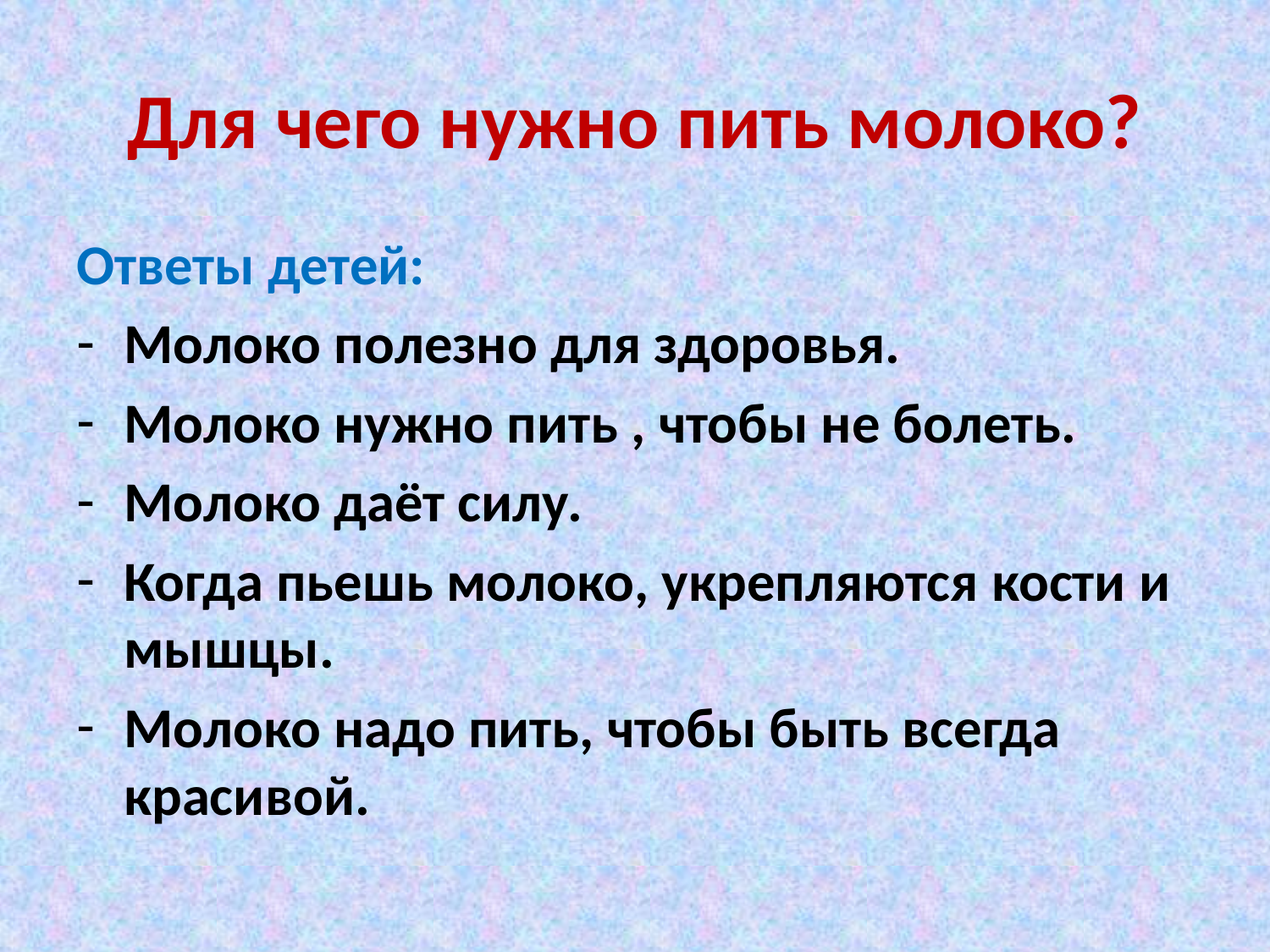

# Для чего нужно пить молоко?
Ответы детей:
Молоко полезно для здоровья.
Молоко нужно пить , чтобы не болеть.
Молоко даёт силу.
Когда пьешь молоко, укрепляются кости и мышцы.
Молоко надо пить, чтобы быть всегда красивой.